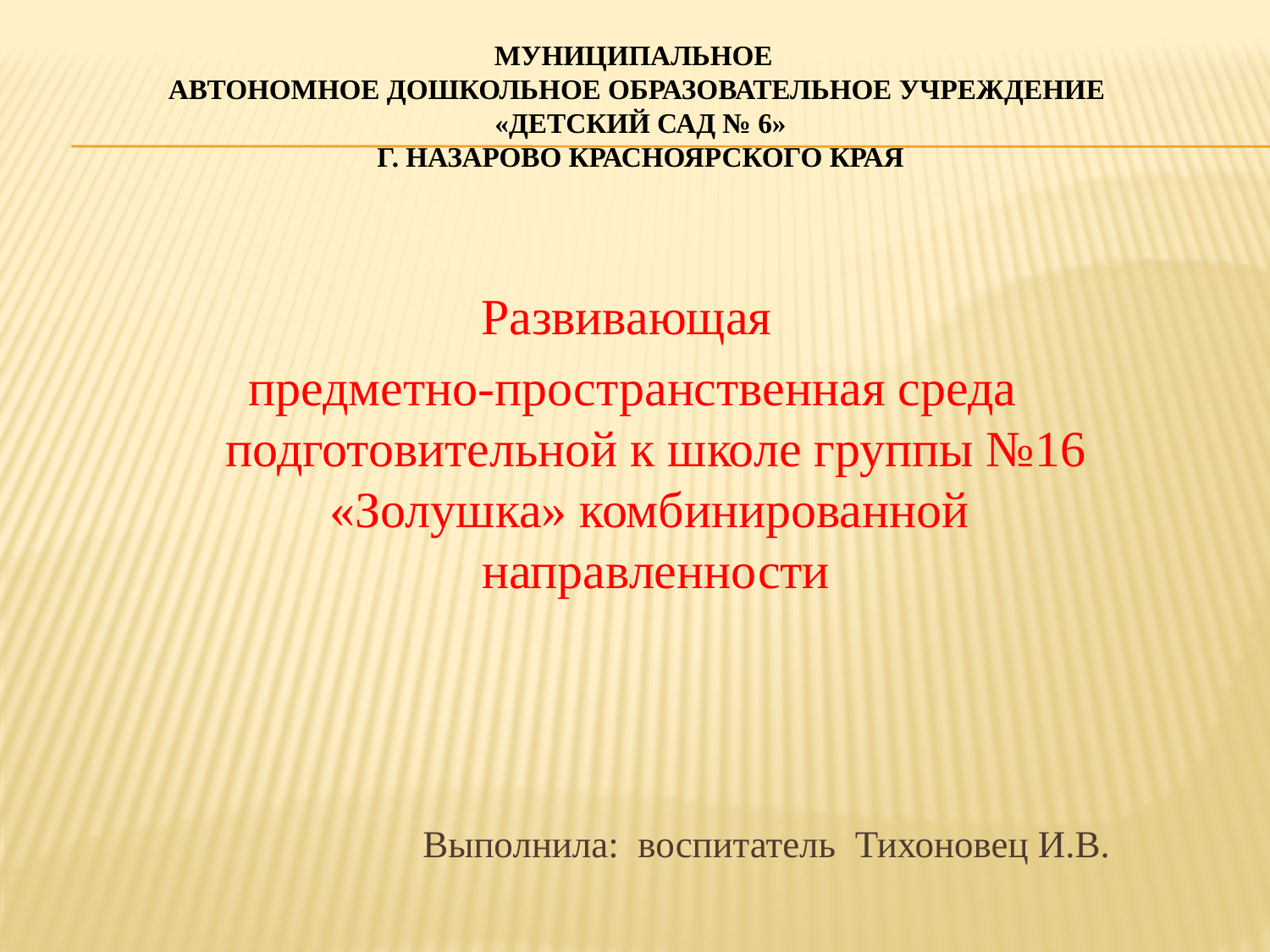

# МУНИЦИПАЛЬНОЕ АВТОНОМНОЕ ДОШКОЛЬНОЕ ОБРАЗОВАТЕЛЬНОЕ УЧРЕЖДЕНИЕ «ДЕТСКИЙ САД № 6» г. НАЗАРОВО КРАСНОЯРСКОГО КРАЯ

Развивающая
предметно-пространственная среда подготовительной к школе группы №16 «Золушка» комбинированной  направленности

                               Выполнила:  воспитатель  Тихоновец И.В.